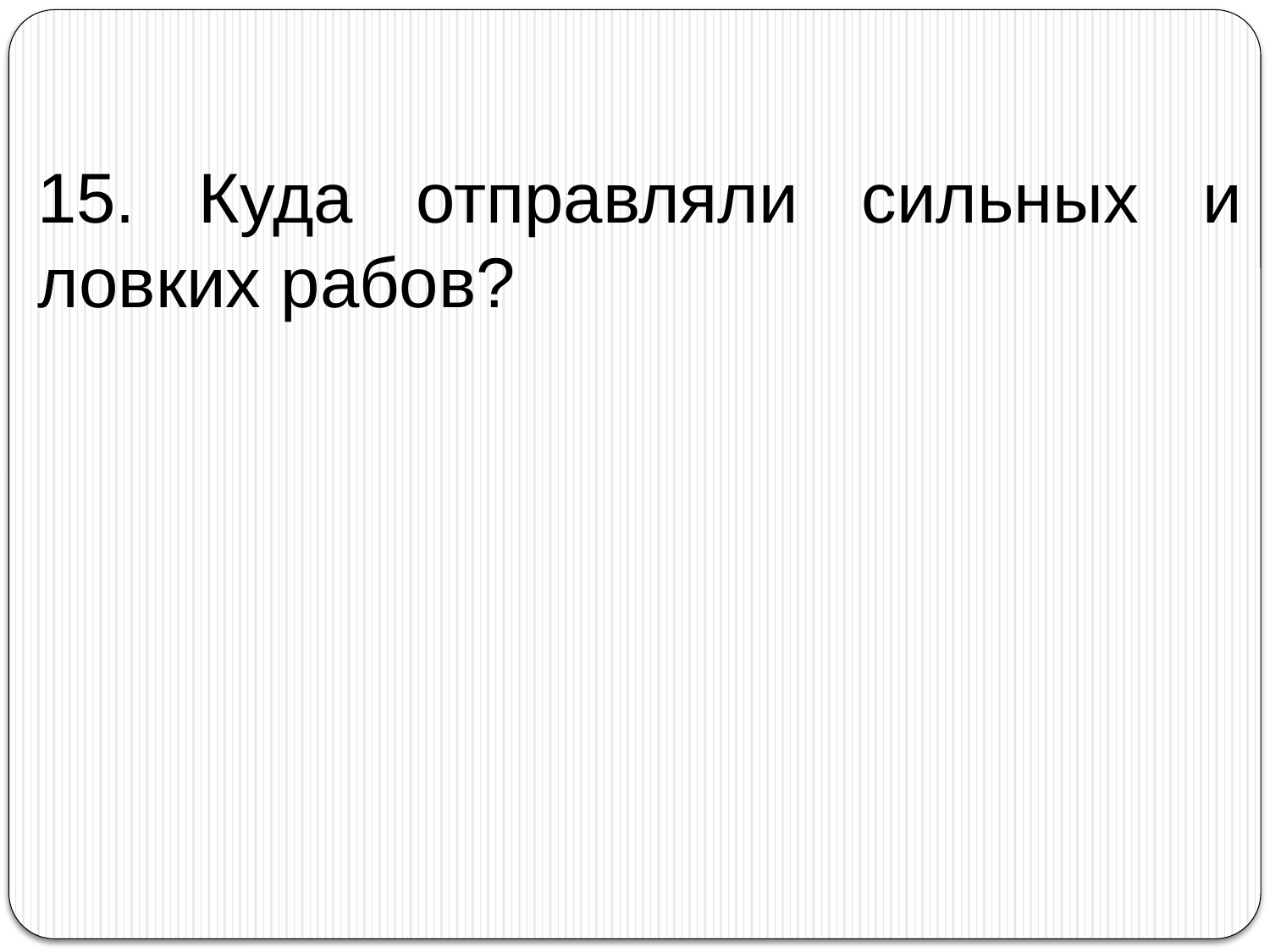

15. Куда отправляли сильных и ловких рабов?